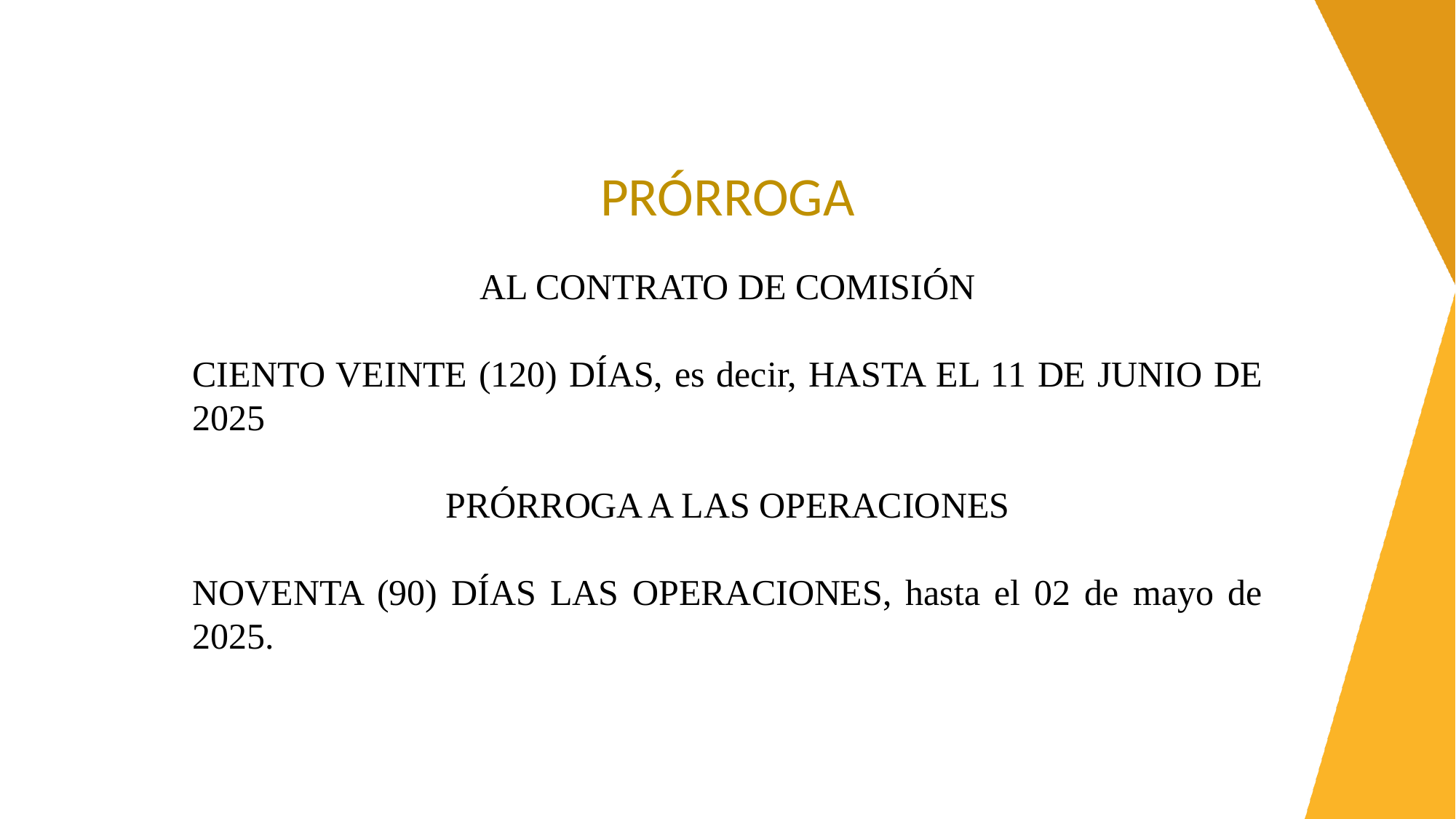

# PRÓRROGA
AL CONTRATO DE COMISIÓN

CIENTO VEINTE (120) DÍAS, es decir, HASTA EL 11 DE JUNIO DE 2025

PRÓRROGA A LAS OPERACIONES
NOVENTA (90) DÍAS LAS OPERACIONES, hasta el 02 de mayo de 2025.